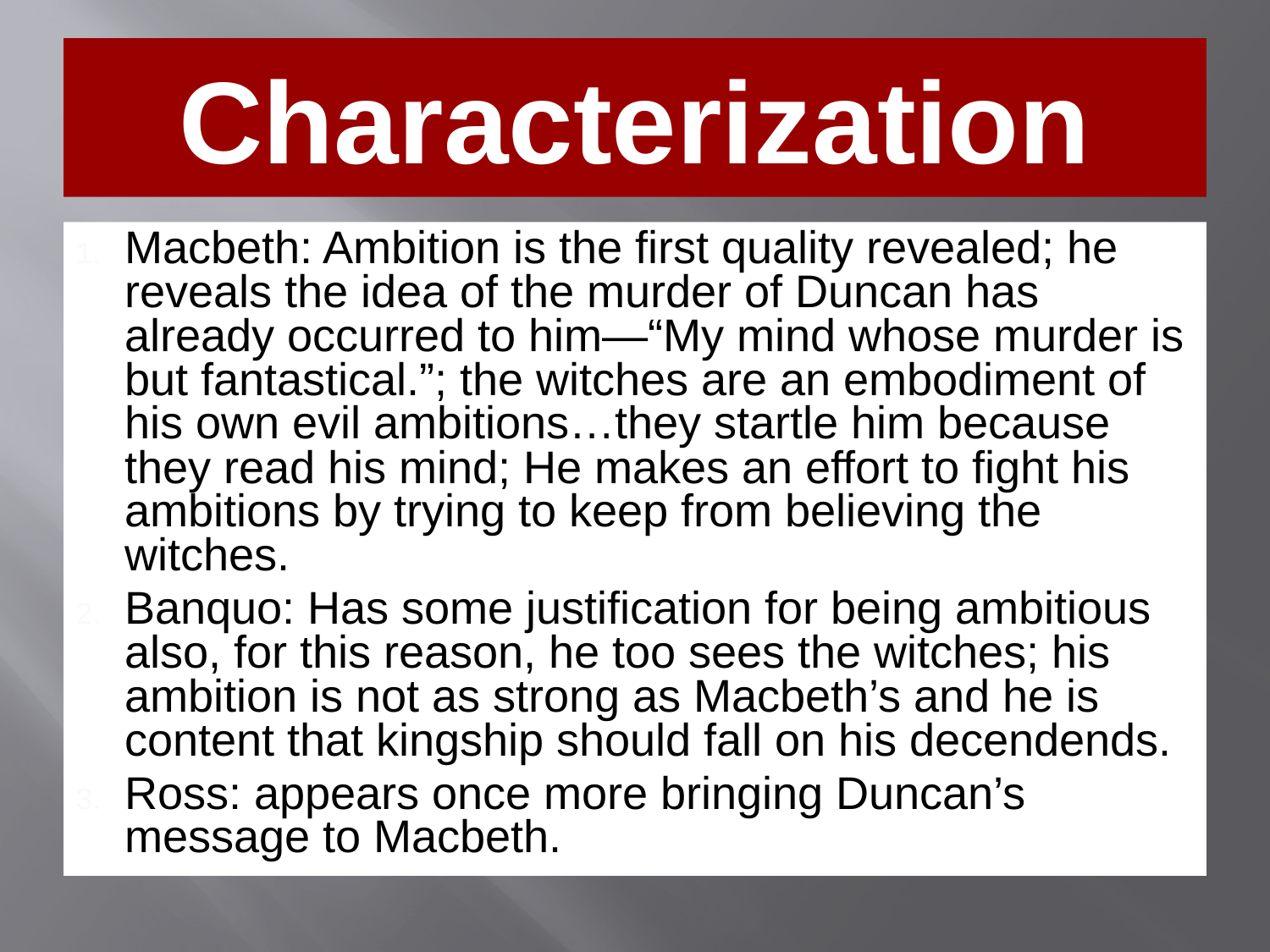

# Characterization
Macbeth: Ambition is the first quality revealed; he reveals the idea of the murder of Duncan has already occurred to him—“My mind whose murder is but fantastical.”; the witches are an embodiment of his own evil ambitions…they startle him because they read his mind; He makes an effort to fight his ambitions by trying to keep from believing the witches.
Banquo: Has some justification for being ambitious also, for this reason, he too sees the witches; his ambition is not as strong as Macbeth’s and he is content that kingship should fall on his decendends.
Ross: appears once more bringing Duncan’s message to Macbeth.